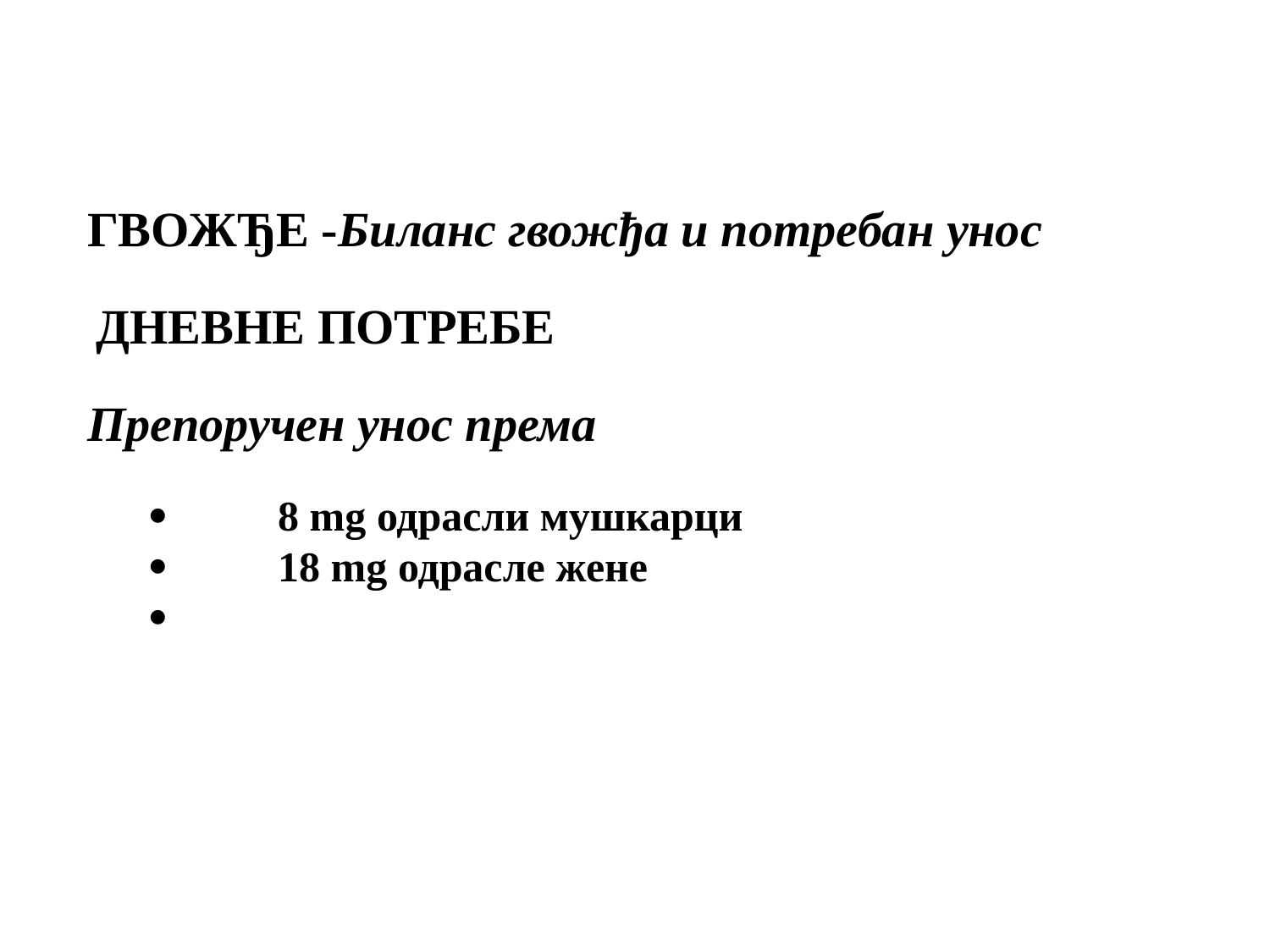

ГВОЖЂЕ -Биланс гвожђа и потребан унос

 ДНЕВНЕ ПОТРЕБЕ

Препоручен унос према

•	8 mg одрасли мушкарци
•	18 mg одрасле жене
•